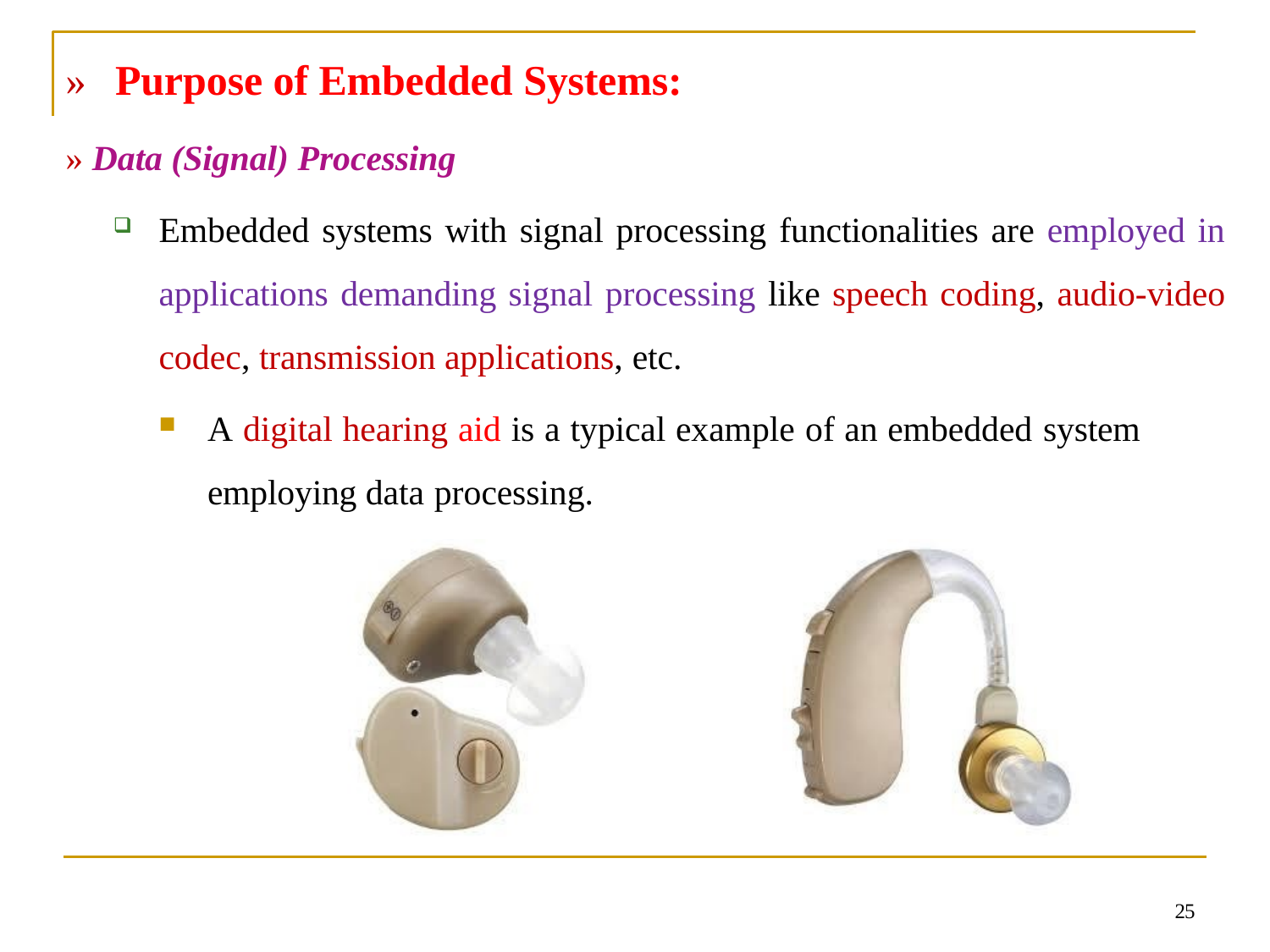

# »	Purpose of Embedded Systems:
» Data (Signal) Processing
Embedded systems with signal processing functionalities are employed in  applications demanding signal processing like speech coding, audio-video  codec, transmission applications, etc.
A digital hearing aid is a typical example of an embedded system
employing data processing.

25